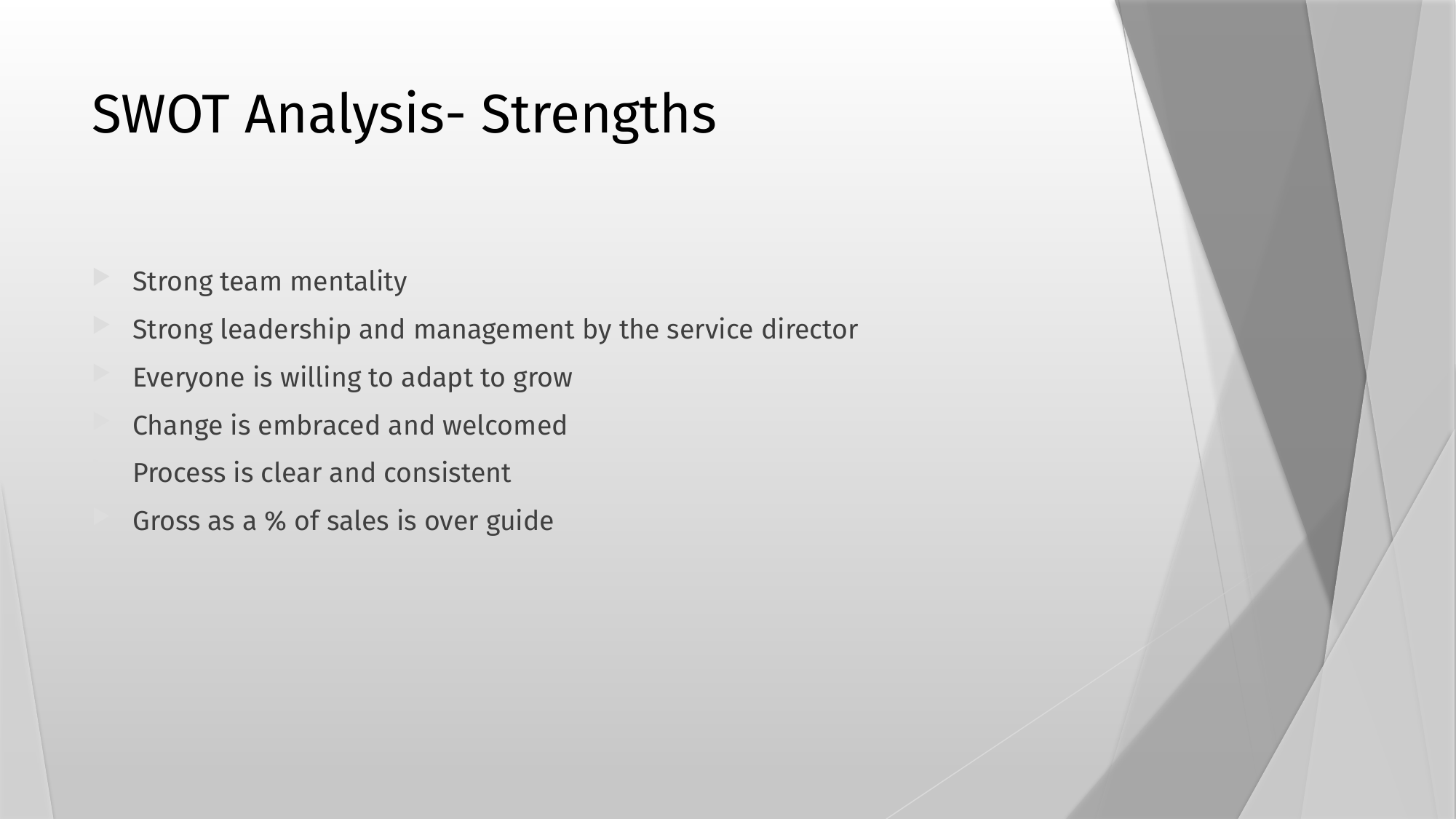

# SWOT Analysis- Strengths
Strong team mentality
Strong leadership and management by the service director
Everyone is willing to adapt to grow
Change is embraced and welcomed
Process is clear and consistent
Gross as a % of sales is over guide